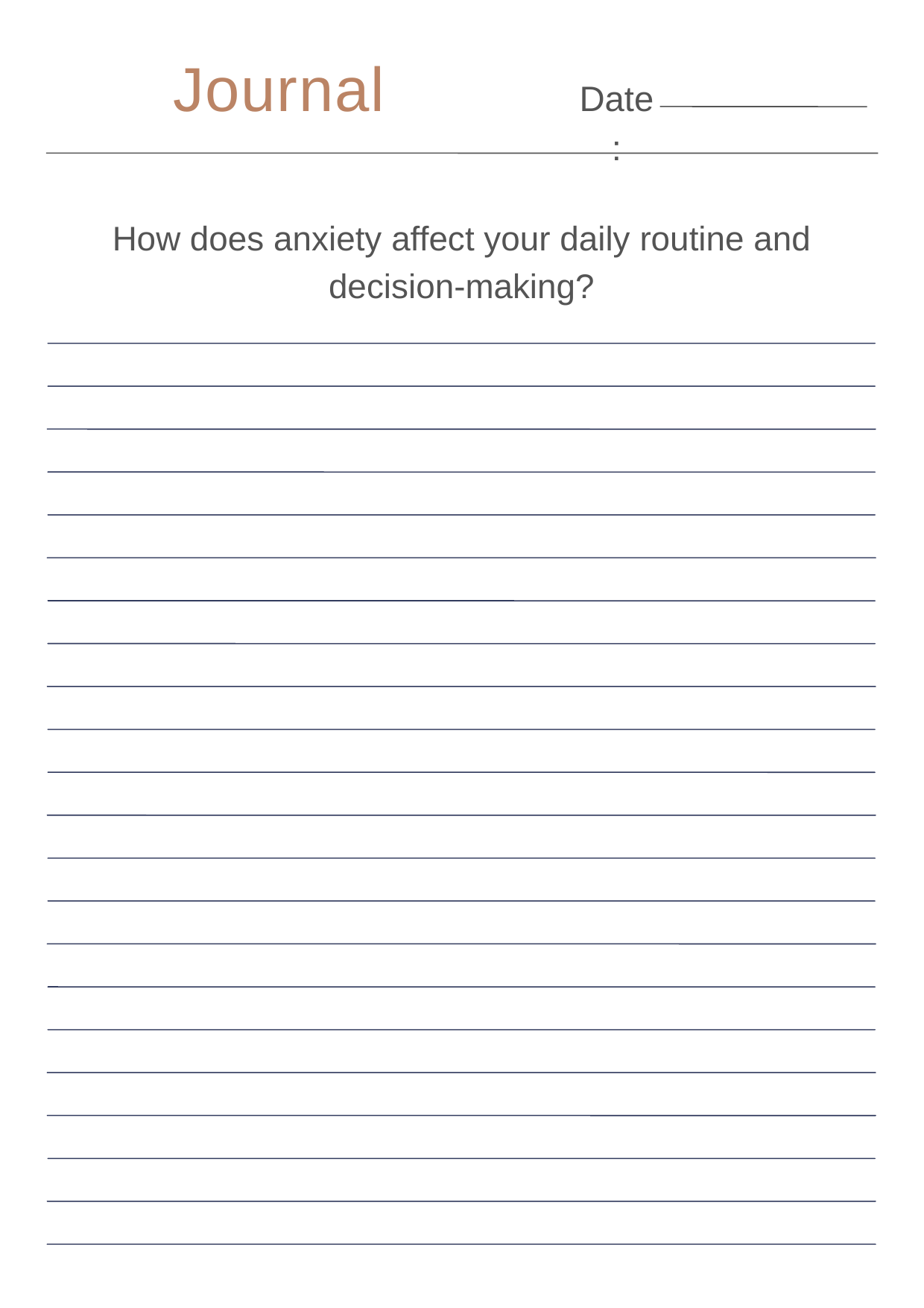

Journal
Date:

How does anxiety affect your daily routine and decision-making?